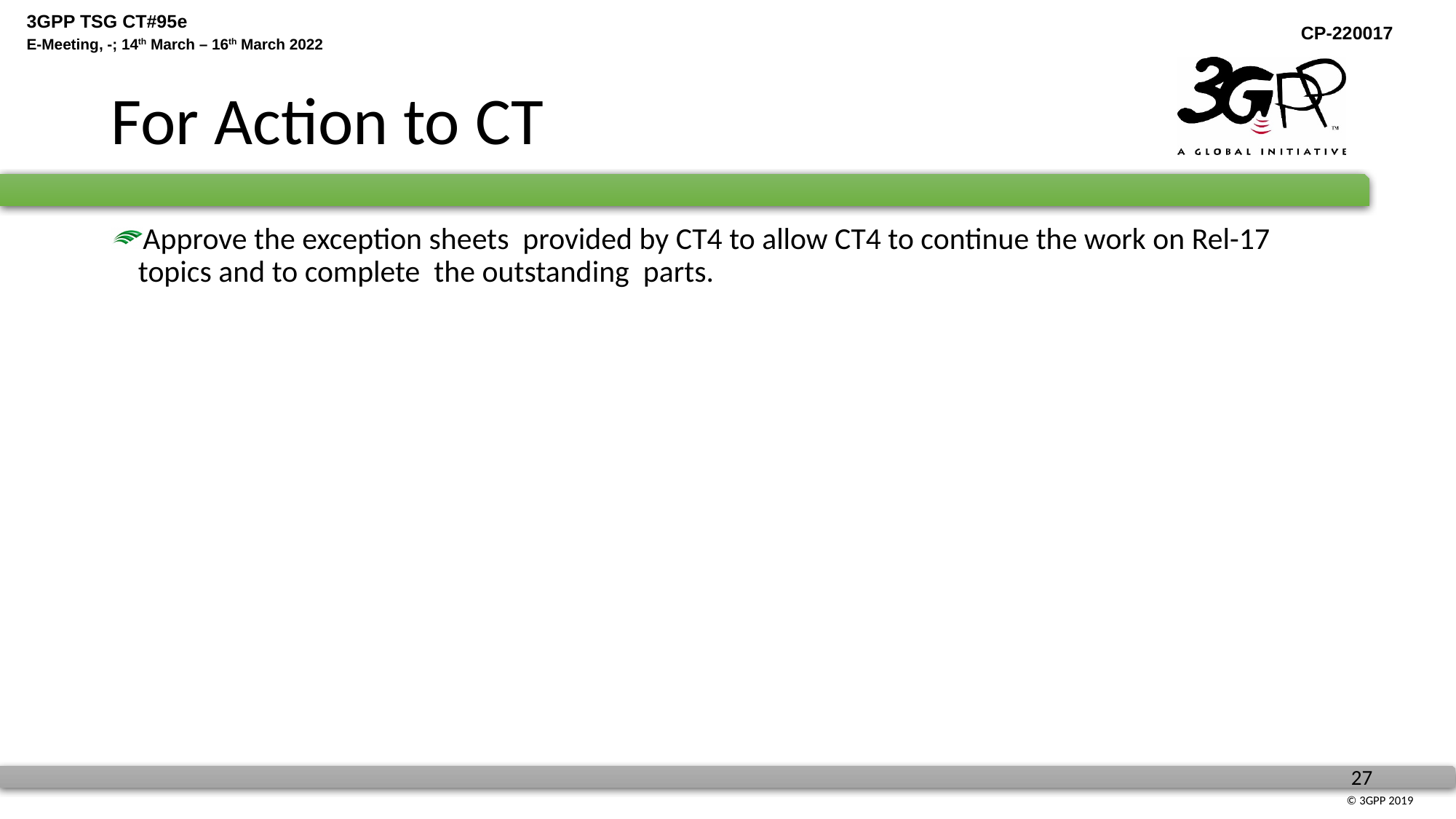

# For Action to CT
Approve the exception sheets  provided by CT4 to allow CT4 to continue the work on Rel-17 topics and to complete  the outstanding  parts.